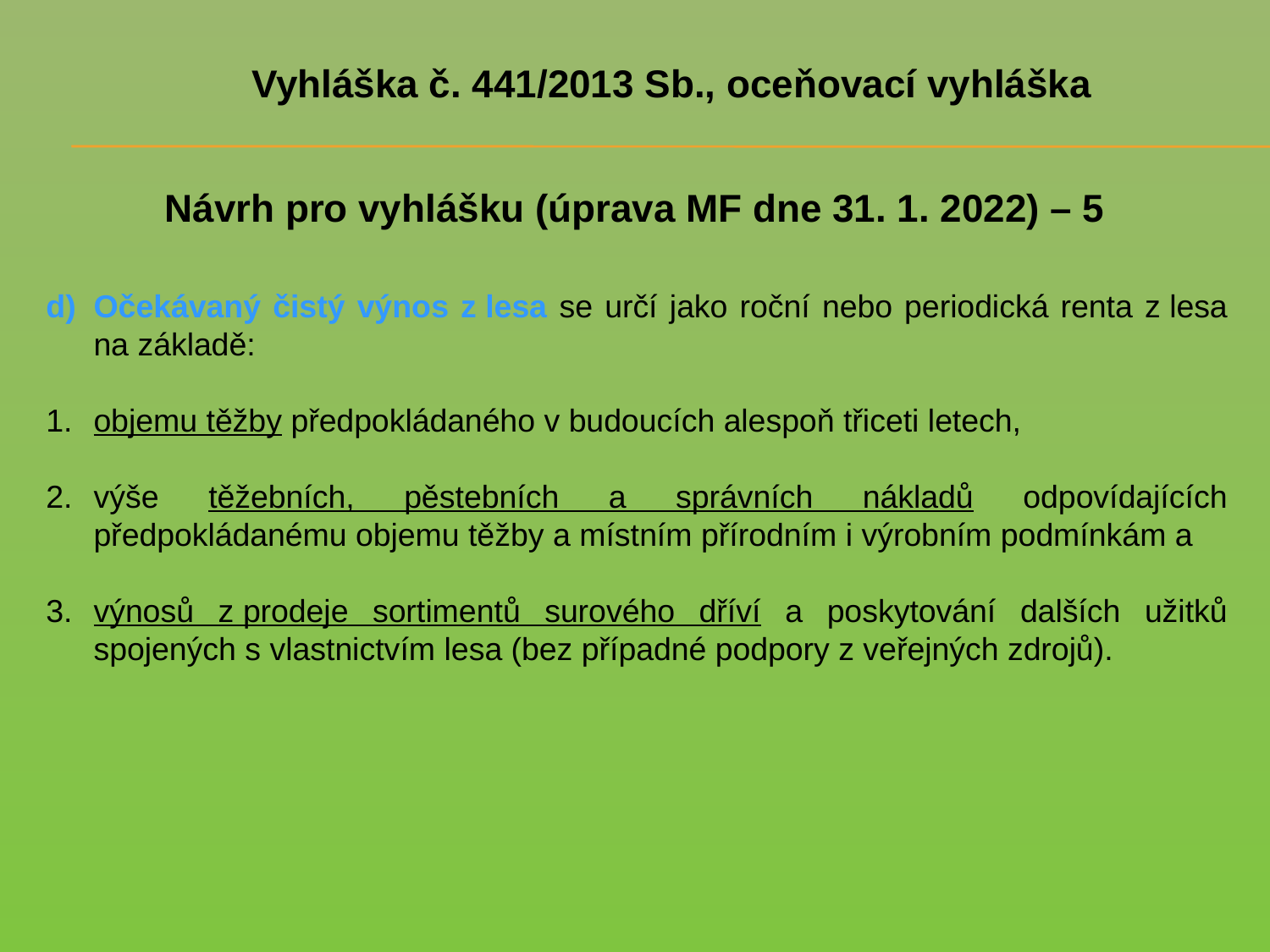

# Vyhláška č. 441/2013 Sb., oceňovací vyhláška

Návrh pro vyhlášku (úprava MF dne 31. 1. 2022) – 5
Očekávaný čistý výnos z lesa se určí jako roční nebo periodická renta z lesa na základě:

objemu těžby předpokládaného v budoucích alespoň třiceti letech,

výše těžebních, pěstebních a správních nákladů odpovídajících předpokládanému objemu těžby a místním přírodním i výrobním podmínkám a

výnosů z prodeje sortimentů surového dříví a poskytování dalších užitků spojených s vlastnictvím lesa (bez případné podpory z veřejných zdrojů).